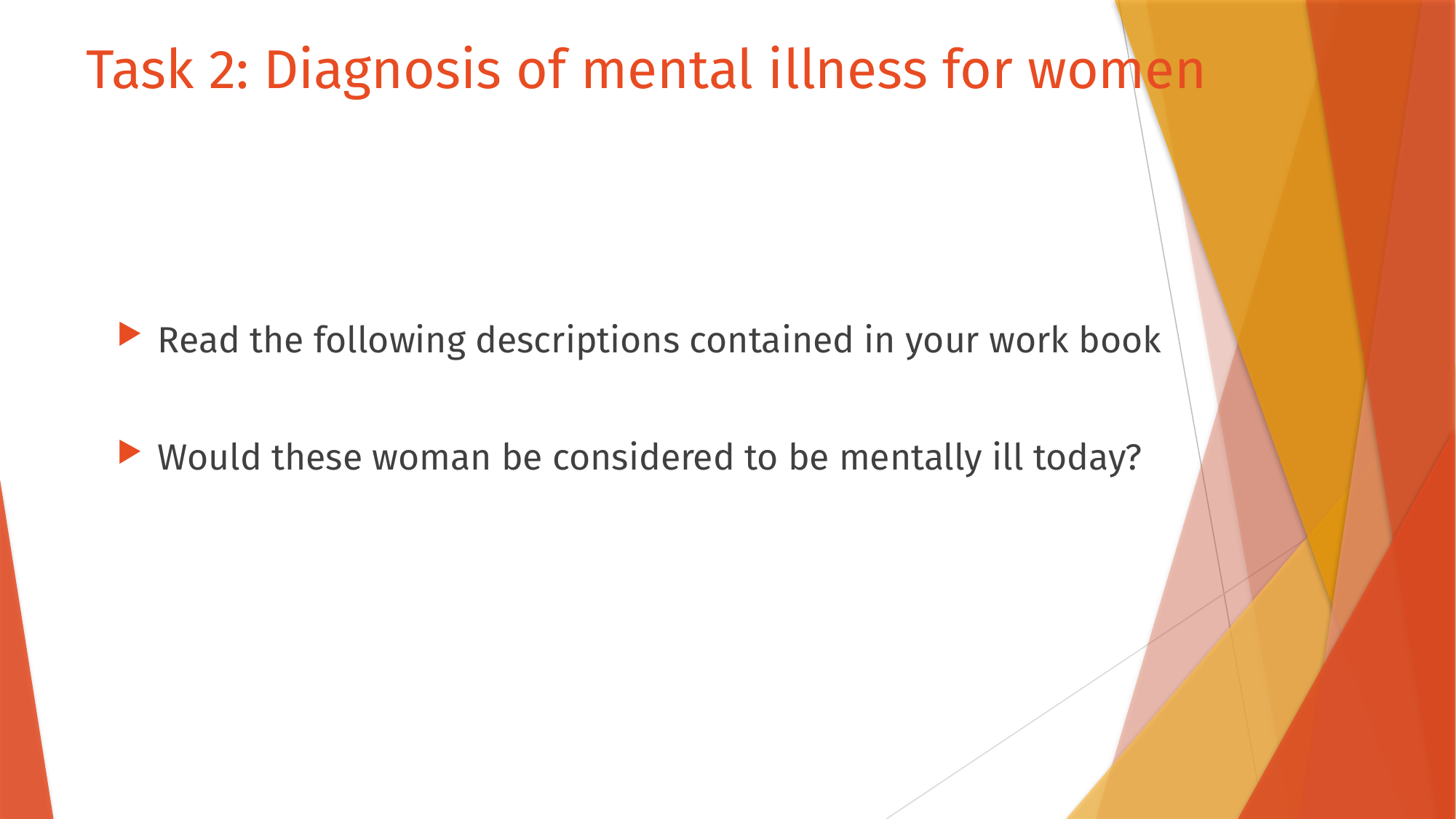

# Task 2: Diagnosis of mental illness for women
Read the following descriptions contained in your work book

Would these woman be considered to be mentally ill today?